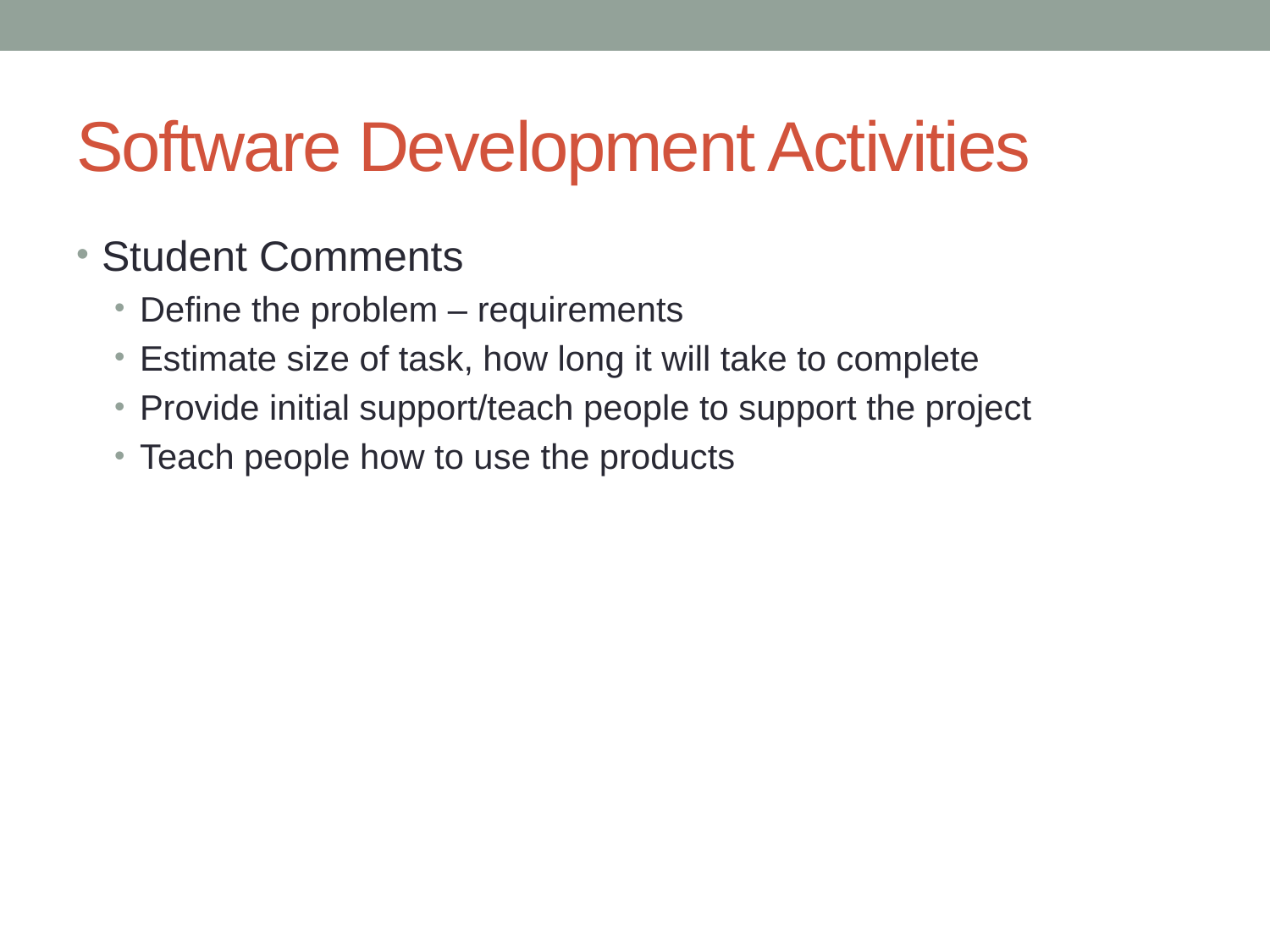

# Software Development Activities
Student Comments
Define the problem – requirements
Estimate size of task, how long it will take to complete
Provide initial support/teach people to support the project
Teach people how to use the products